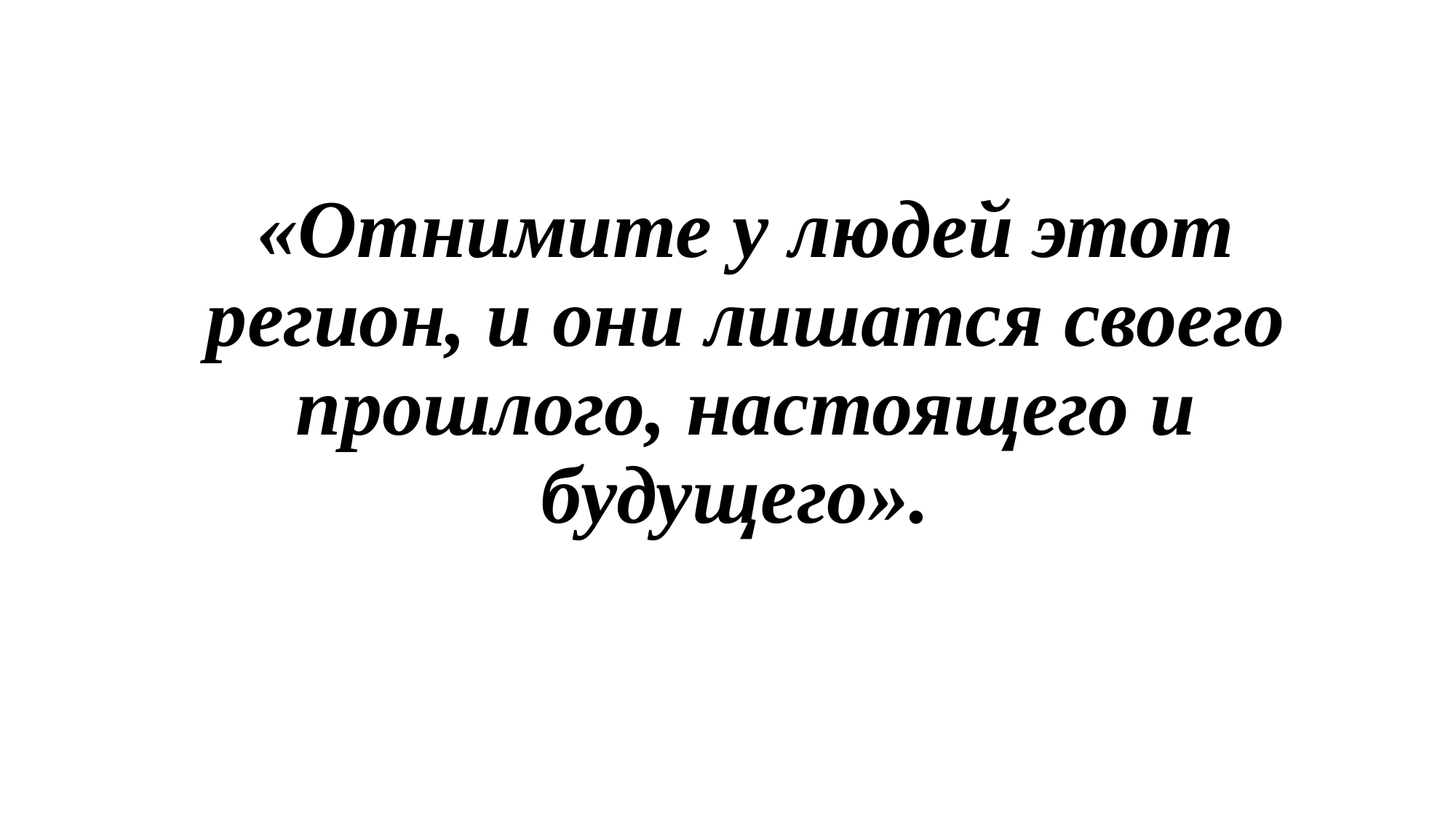

# «Отнимите у людей этот регион, и они лишатся своего прошлого, настоящего и будущего».